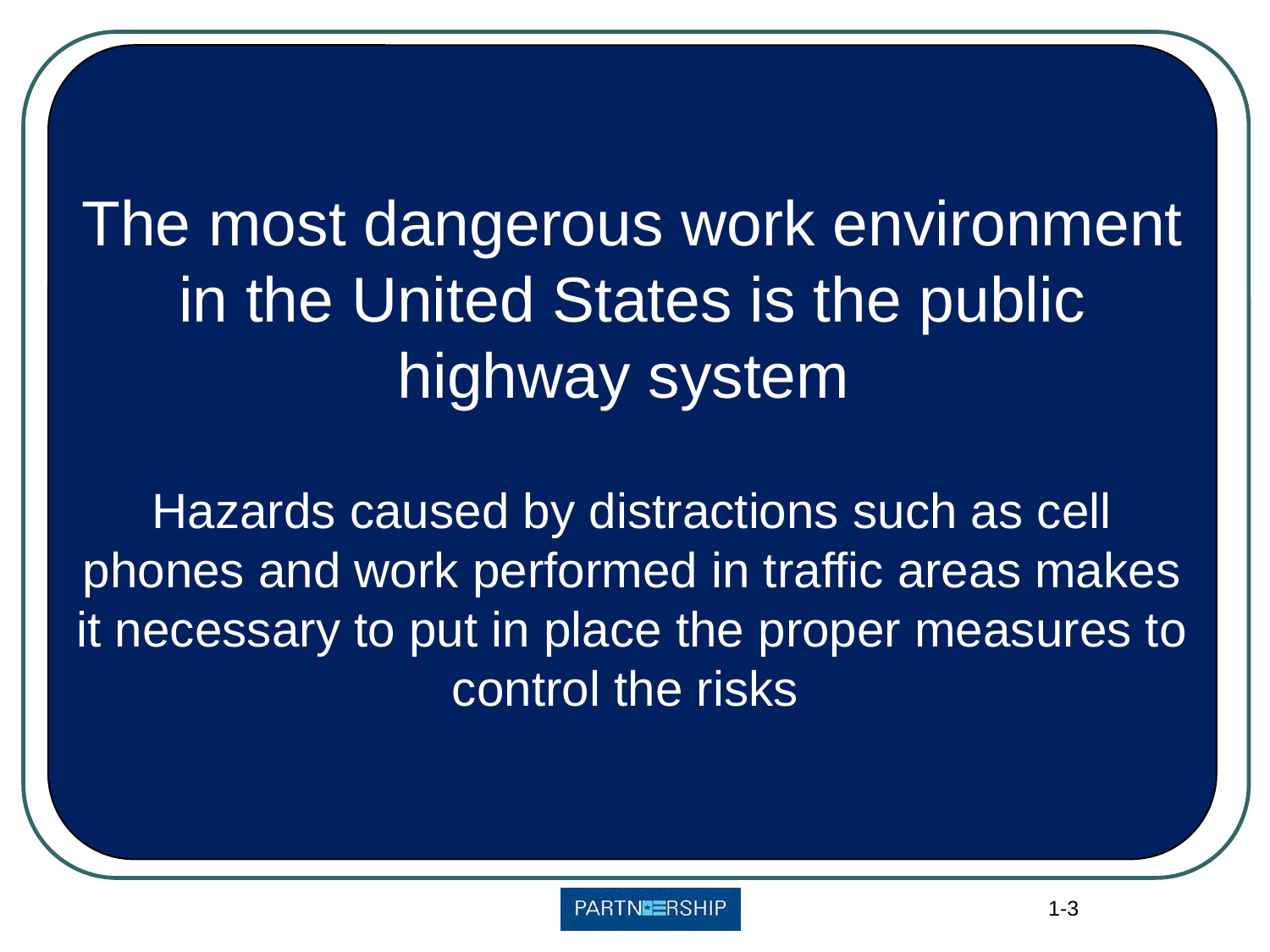

The most dangerous work environment in the United States is the public highway system

Hazards caused by distractions such as cell phones and work performed in traffic areas makes it necessary to put in place the proper measures to control the risks
1-3